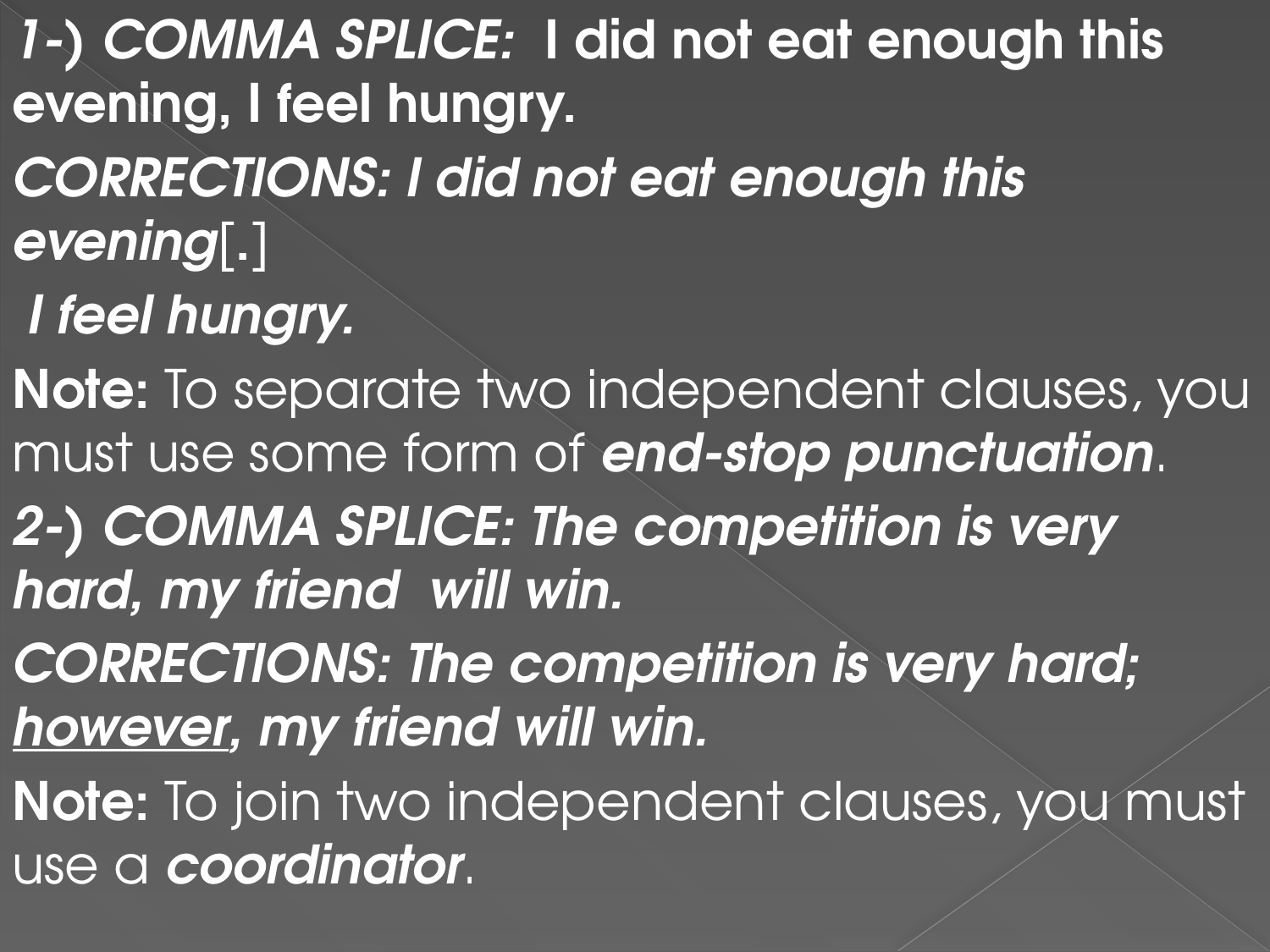

1-) COMMA SPLICE:  I did not eat enough this evening, I feel hungry.
CORRECTIONS: I did not eat enough this evening[.]
 I feel hungry.
Note: To separate two independent clauses, you must use some form of end-stop punctuation.
2-) COMMA SPLICE: The competition is very hard, my friend  will win.
CORRECTIONS: The competition is very hard; however, my friend will win.
Note: To join two independent clauses, you must use a coordinator.